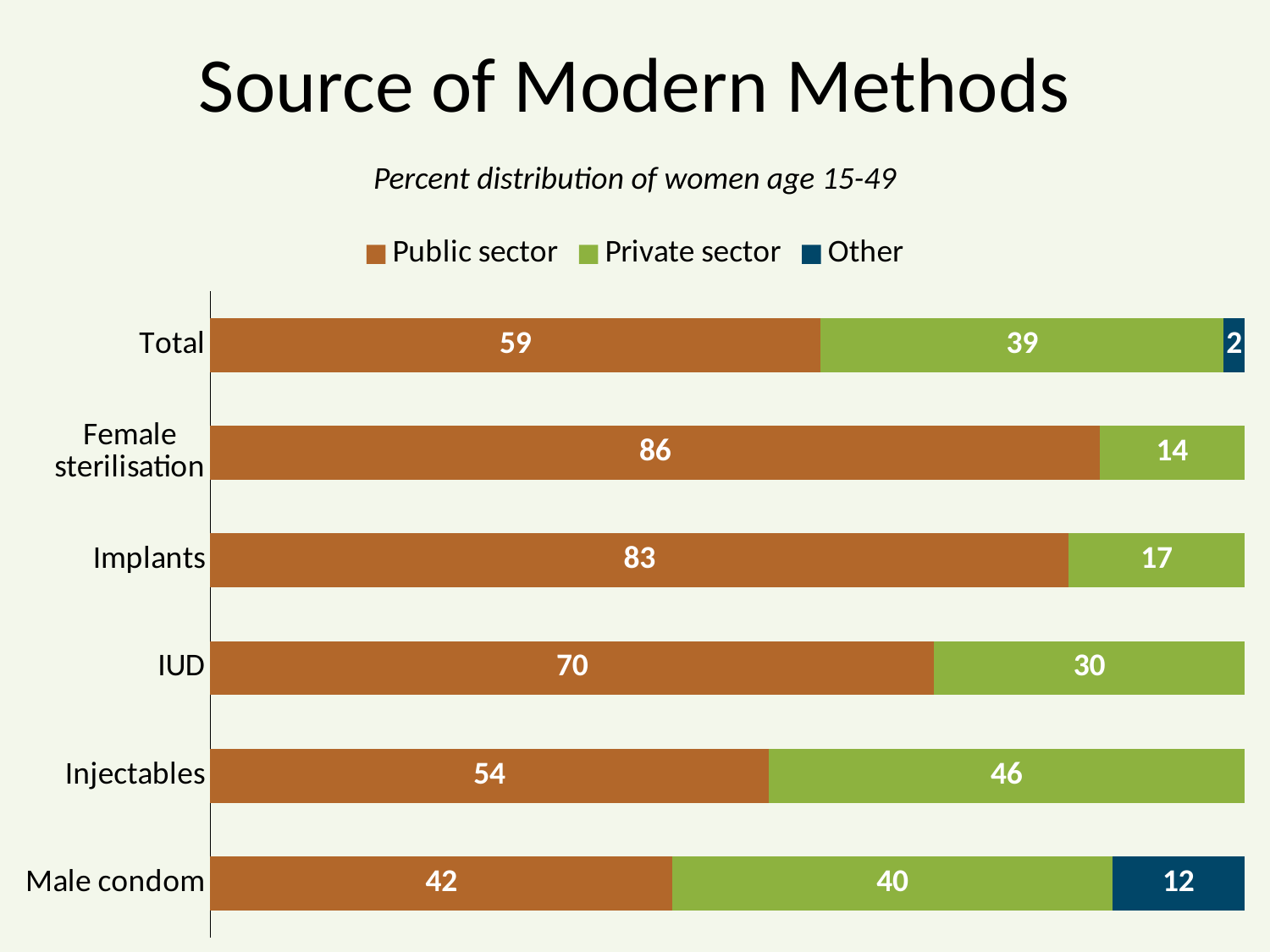

# Source of Modern Methods
Percent distribution of women age 15-49

### Chart

| Category | Public sector | Private sector | Other |
|---|---|---|---|
| Male condom | 42.0 | 40.0 | 12.0 |
| Injectables | 54.0 | 46.0 | None |
| IUD | 70.0 | 30.0 | None |
| Implants | 83.0 | 17.0 | None |
| Female sterilisation | 86.0 | 14.0 | None |
| Total | 59.0 | 39.0 | 2.0 |